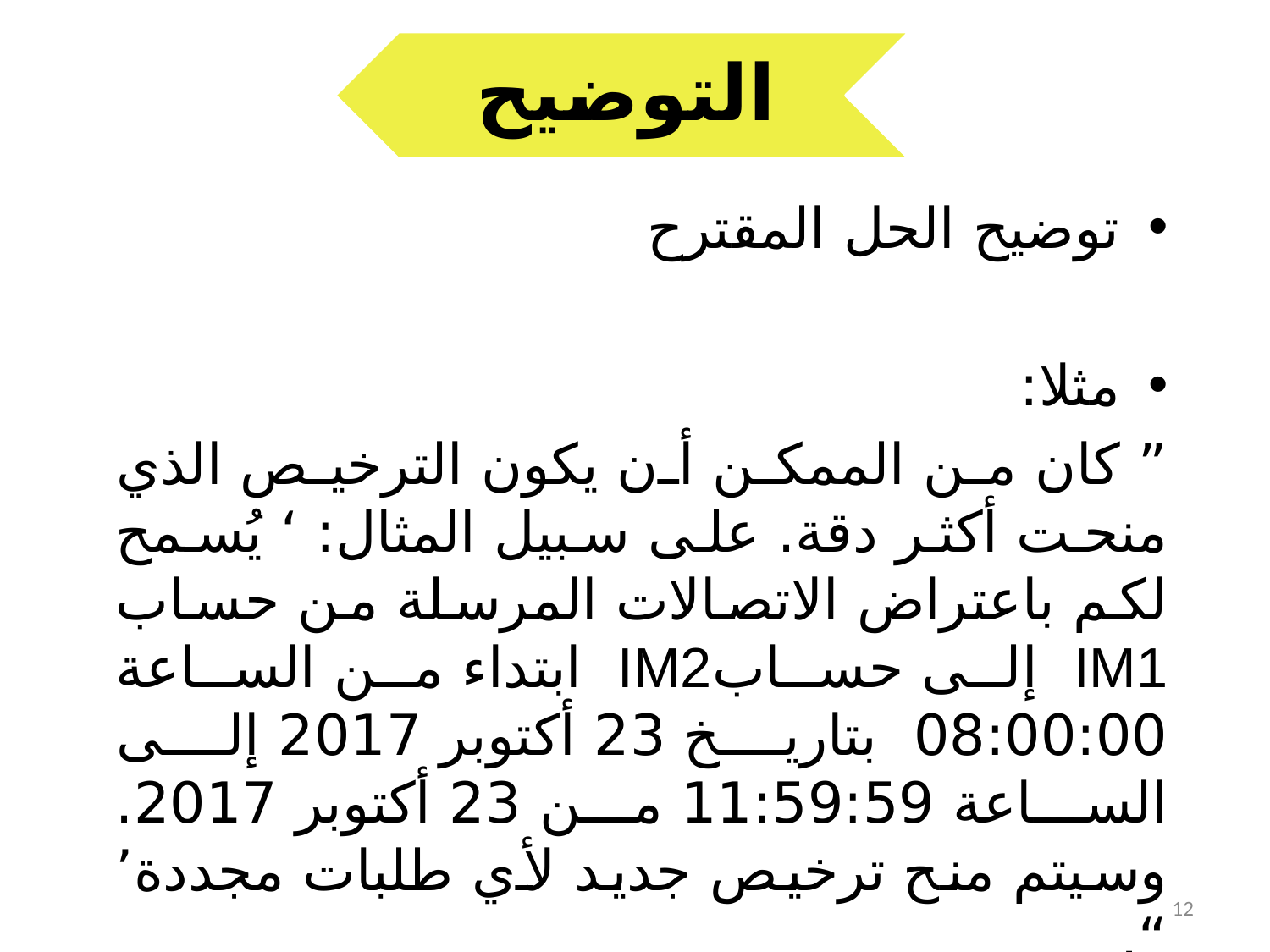

التوضيح
توضيح الحل المقترح

مثلا:
” كان من الممكن أن يكون الترخيص الذي منحت أكثر دقة. على سبيل المثال: ‘ يُسمح لكم باعتراض الاتصالات المرسلة من حساب IM1  إلى حسابIM2  ابتداء من الساعة 08:00:00  بتاريخ 23 أكتوبر 2017 إلى الساعة 11:59:59 من 23 أكتوبر 2017. وسيتم منح ترخيص جديد لأي طلبات مجددة’ “.
12